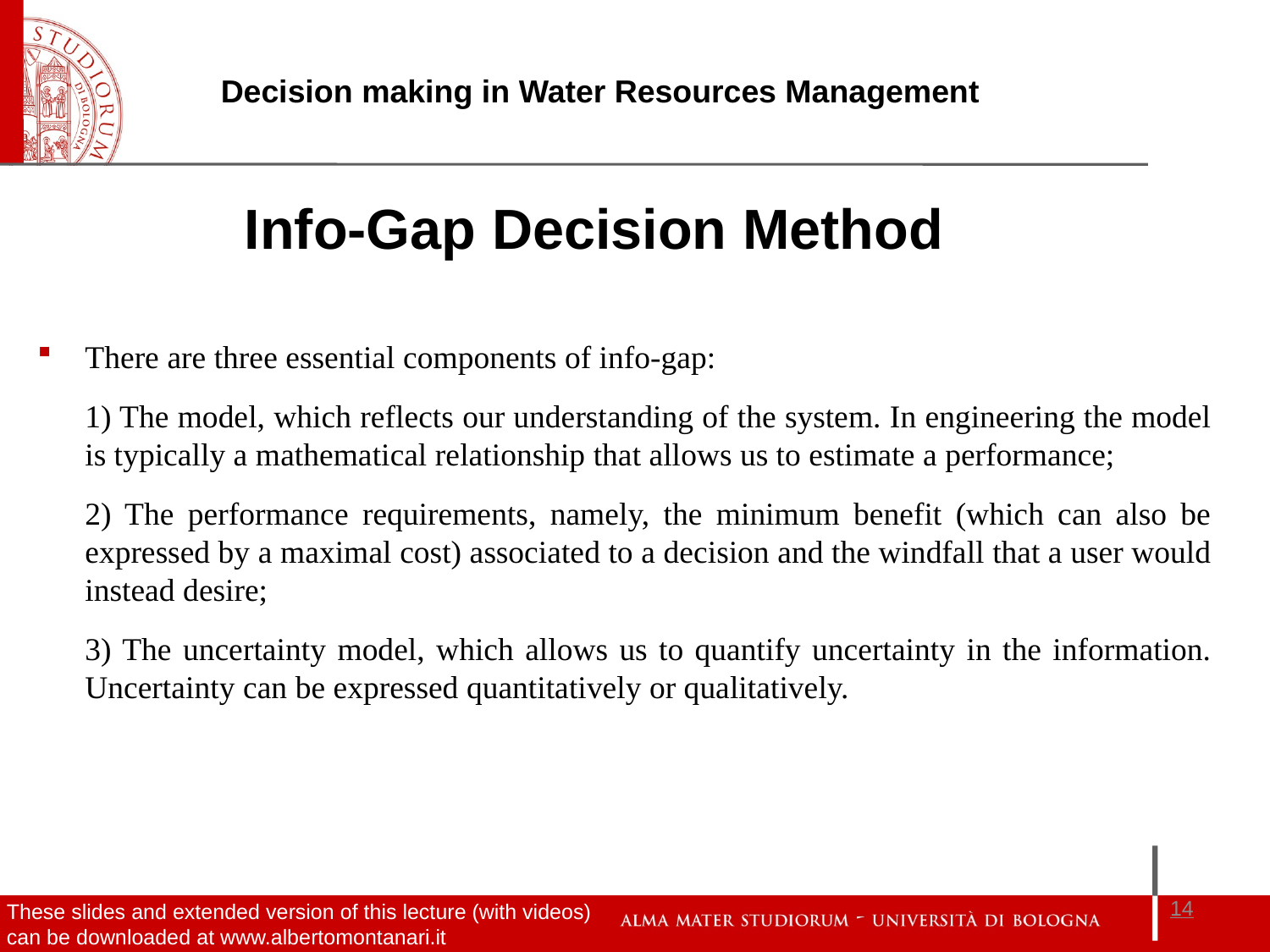

Info-Gap Decision Method
There are three essential components of info-gap:
	1) The model, which reflects our understanding of the system. In engineering the model is typically a mathematical relationship that allows us to estimate a performance;
	2) The performance requirements, namely, the minimum benefit (which can also be expressed by a maximal cost) associated to a decision and the windfall that a user would instead desire;
	3) The uncertainty model, which allows us to quantify uncertainty in the information. Uncertainty can be expressed quantitatively or qualitatively.
14